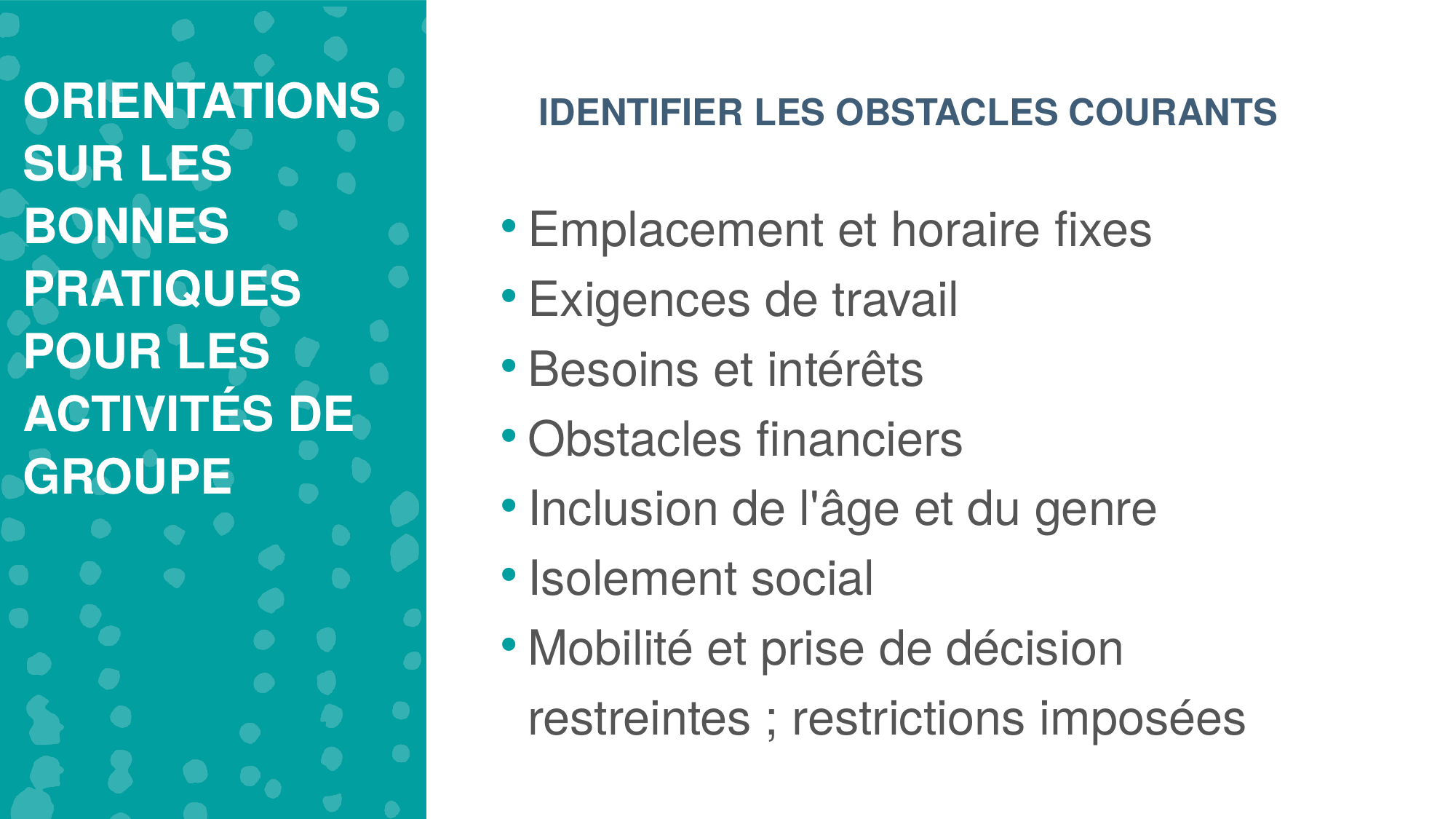

ORIENTATIONS SUR LES BONNES PRATIQUES POUR LES ACTIVITÉS DE GROUPE
IDENTIFIER LES OBSTACLES COURANTS
Emplacement et horaire fixes
Exigences de travail
Besoins et intérêts
Obstacles financiers
Inclusion de l'âge et du genre
Isolement social
Mobilité et prise de décision restreintes ; restrictions imposées